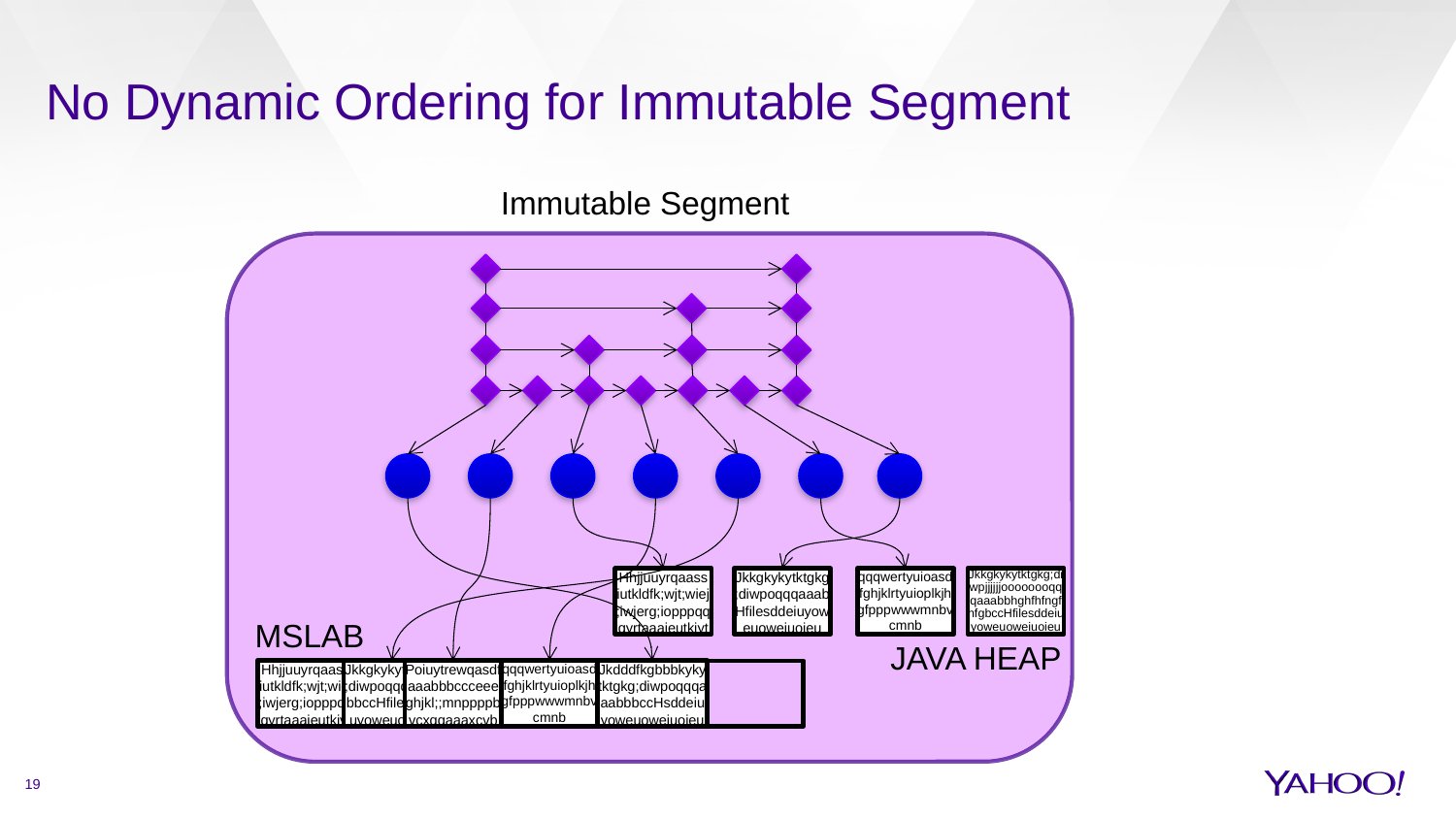

# No Dynamic Ordering for Immutable Segment
Immutable Segment

Hhjjuuyrqaass iutkldfk;wjt;wiej;iwjerg;iopppqqqyrtaaajeutkiyt
Jkkgkykytktgkg;diwpoqqqaaabHfilesddeiuyoweuoweiuoieu
qqqwertyuioasdfghjklrtyuioplkjhgfpppwwwmnbvcmnb
Jkkgkykytktgkg;diwpjjjjjjoooooooqqqaaabbhghfhfngfhfgbccHfilesddeiuyoweuoweiuoieu
MSLAB
JAVA HEAP
Hhjjuuyrqaass iutkldfk;wjt;wiej;iwjerg;iopppqqqyrtaaajeutkiyt
Jkkgkykytktgkg;diwpoqqqaaabbbccHfilesddeiuyoweuoweiu
Poiuytrewqasdfaaabbbccceeeghjkl;;mnppppbvcxqqaaaxcvb
qqqwertyuioasdfghjklrtyuioplkjhgfpppwwwmnbvcmnb
Jkdddfkgbbbkykytktgkg;diwpoqqqaaabbbccHsddeiuyoweuoweiuoieu

19